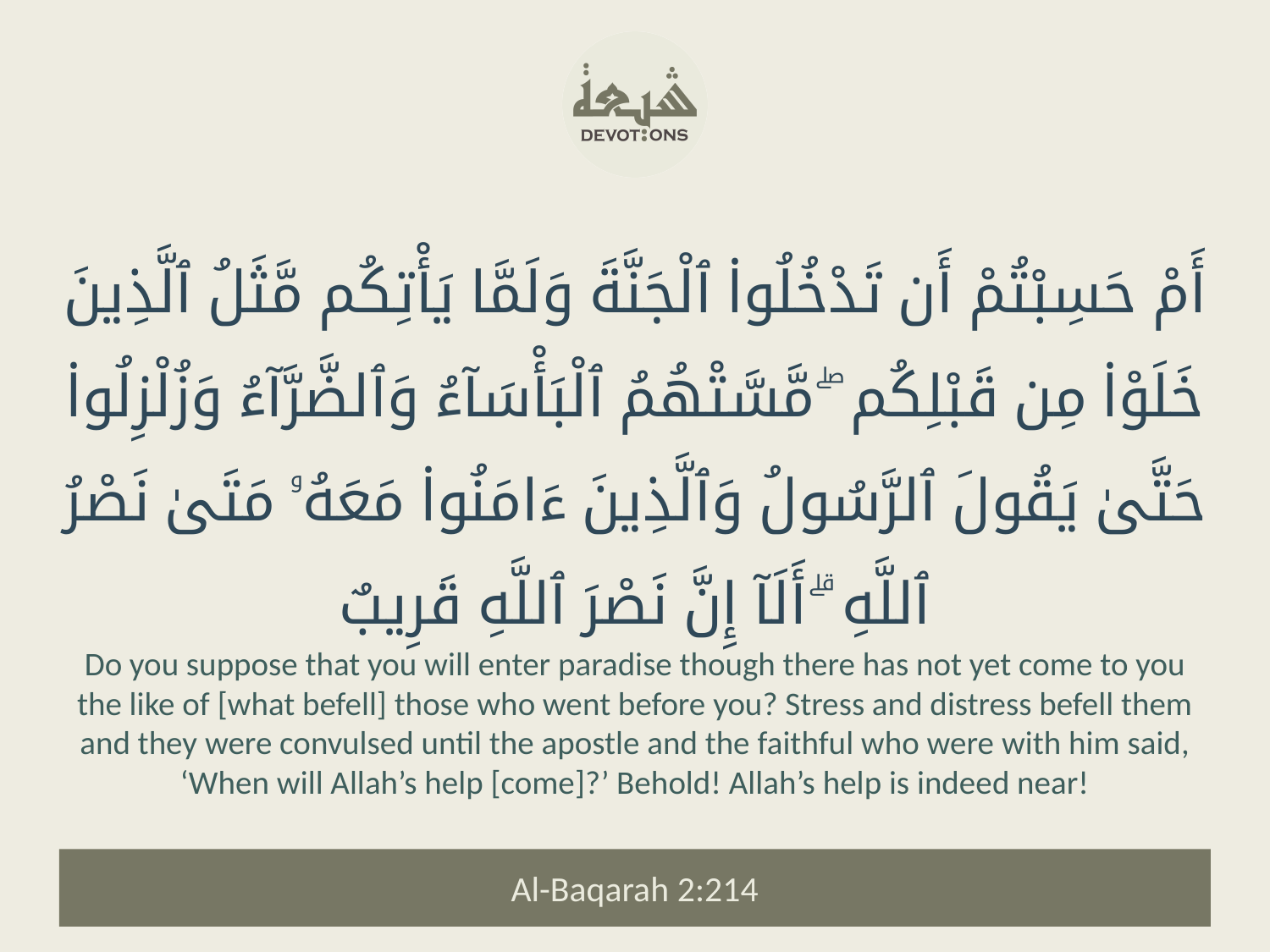

أَمْ حَسِبْتُمْ أَن تَدْخُلُوا۟ ٱلْجَنَّةَ وَلَمَّا يَأْتِكُم مَّثَلُ ٱلَّذِينَ خَلَوْا۟ مِن قَبْلِكُم ۖ مَّسَّتْهُمُ ٱلْبَأْسَآءُ وَٱلضَّرَّآءُ وَزُلْزِلُوا۟ حَتَّىٰ يَقُولَ ٱلرَّسُولُ وَٱلَّذِينَ ءَامَنُوا۟ مَعَهُۥ مَتَىٰ نَصْرُ ٱللَّهِ ۗ أَلَآ إِنَّ نَصْرَ ٱللَّهِ قَرِيبٌ
Do you suppose that you will enter paradise though there has not yet come to you the like of [what befell] those who went before you? Stress and distress befell them and they were convulsed until the apostle and the faithful who were with him said, ‘When will Allah’s help [come]?’ Behold! Allah’s help is indeed near!
Al-Baqarah 2:214